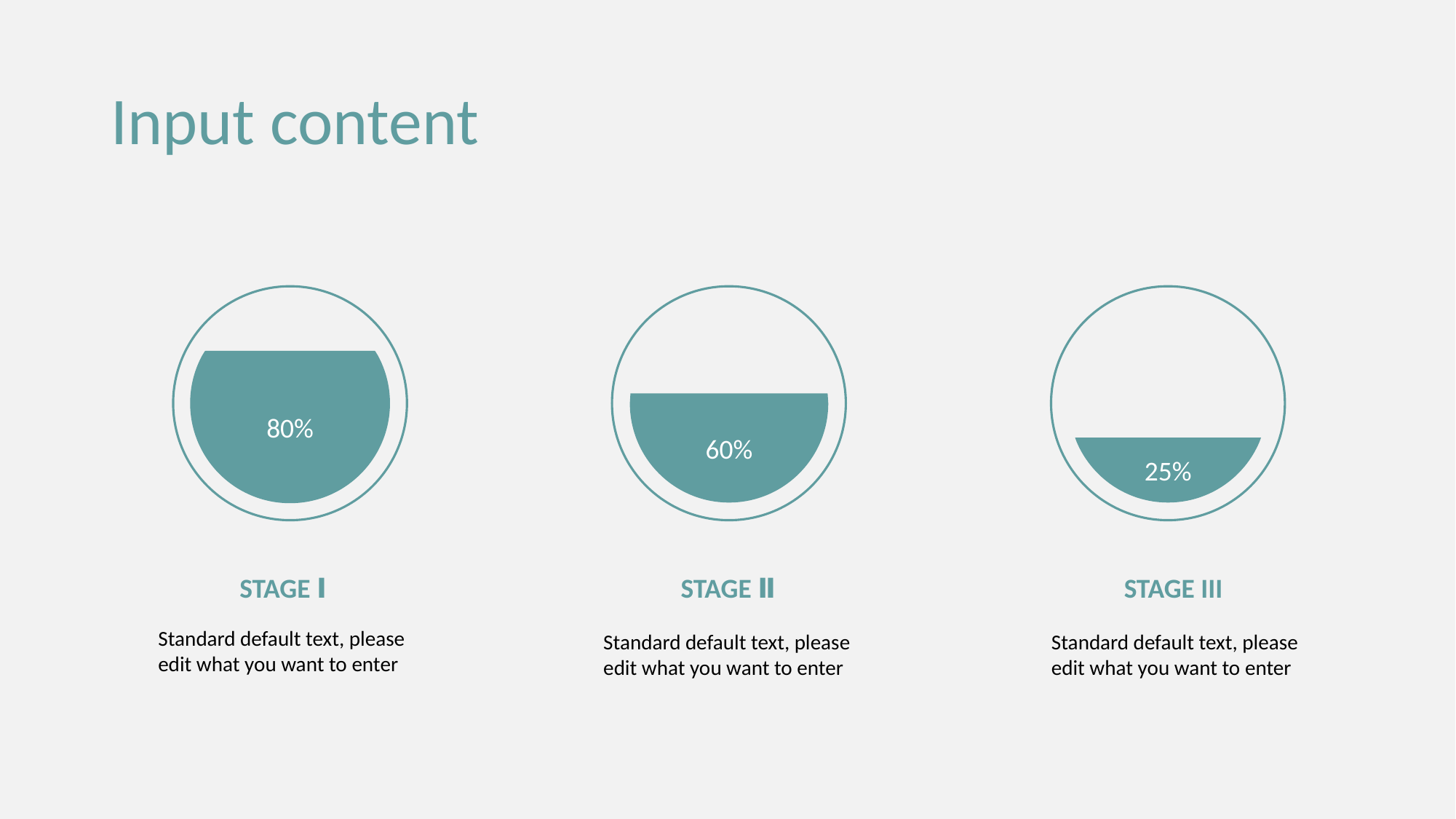

Input content

80%

60%

25%
STAGE Ⅰ
STAGE Ⅱ
STAGE III
Standard default text, please edit what you want to enter
Standard default text, please edit what you want to enter
Standard default text, please edit what you want to enter